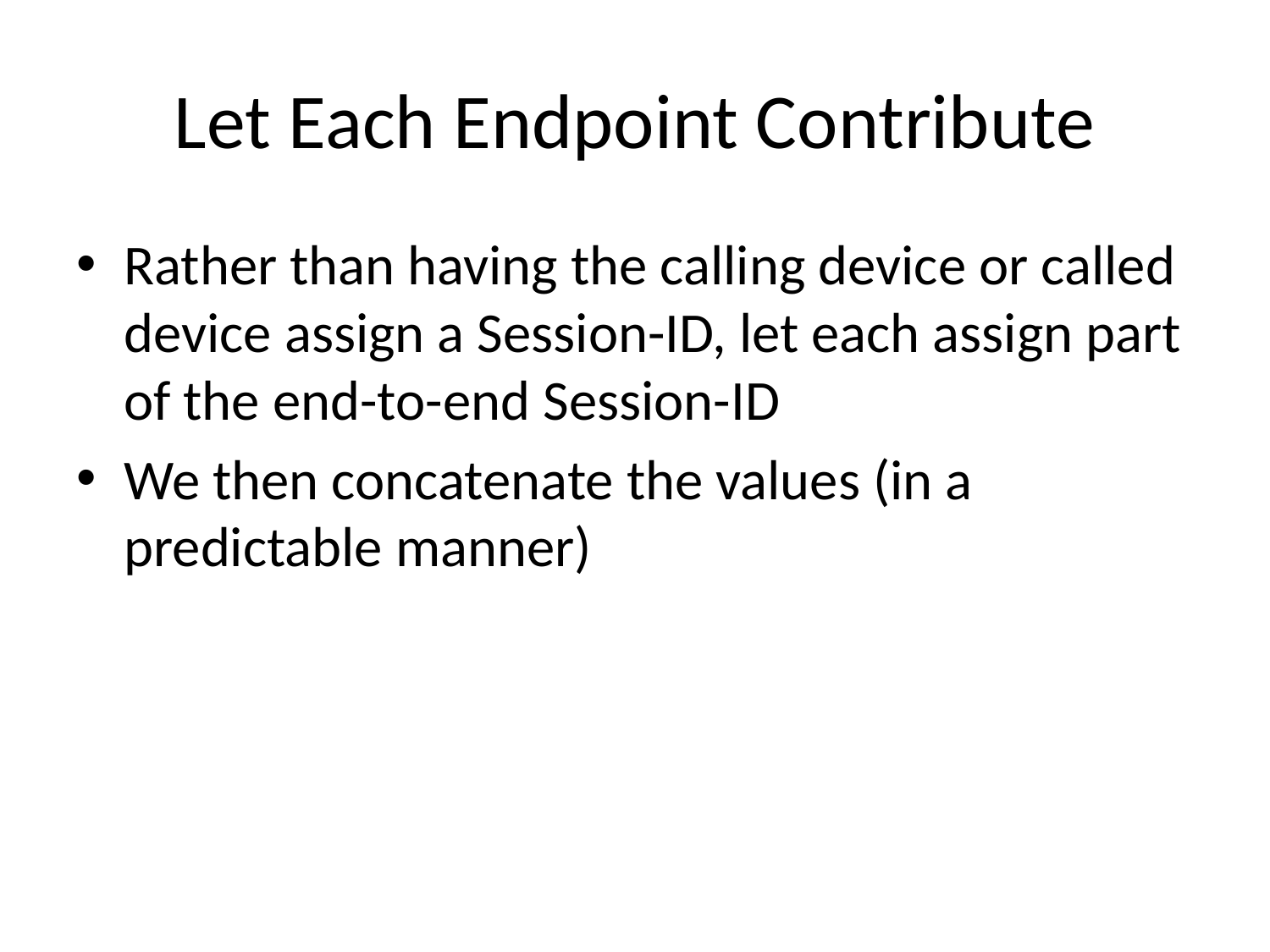

# Let Each Endpoint Contribute
Rather than having the calling device or called device assign a Session-ID, let each assign part of the end-to-end Session-ID
We then concatenate the values (in a predictable manner)